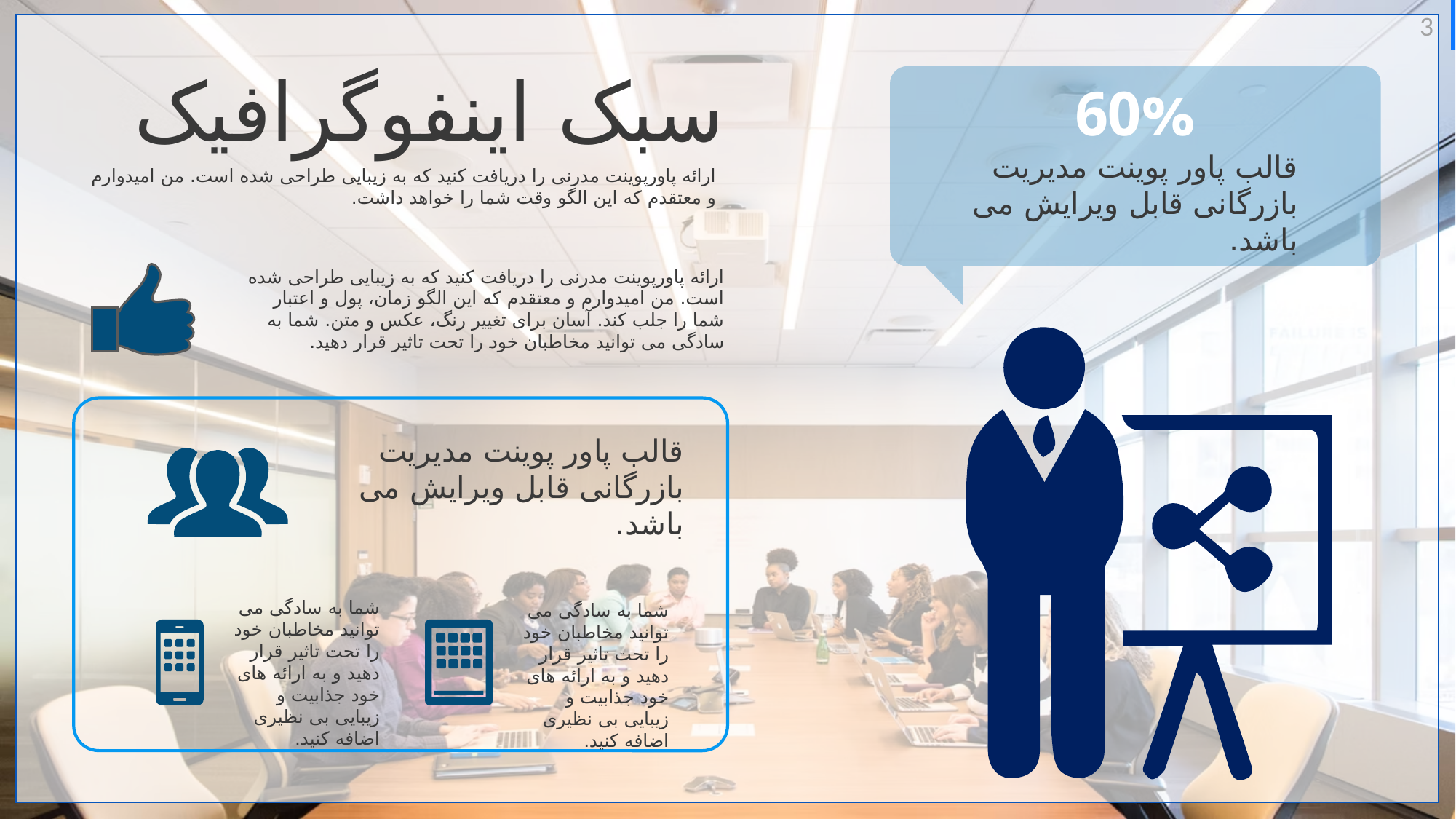

سبک اینفوگرافیک

60%
ارائه پاورپوینت مدرنی را دریافت کنید که به زیبایی طراحی شده است. من امیدوارم و معتقدم که این الگو وقت شما را خواهد داشت.
قالب پاور پوینت مدیریت بازرگانی قابل ویرایش می باشد.
ارائه پاورپوینت مدرنی را دریافت کنید که به زیبایی طراحی شده است. من امیدوارم و معتقدم که این الگو زمان، پول و اعتبار شما را جلب کند. آسان برای تغییر رنگ، عکس و متن. شما به سادگی می توانید مخاطبان خود را تحت تاثیر قرار دهید.

قالب پاور پوینت مدیریت بازرگانی قابل ویرایش می باشد.
شما به سادگی می توانید مخاطبان خود را تحت تاثیر قرار دهید و به ارائه های خود جذابیت و زیبایی بی نظیری اضافه کنید.
شما به سادگی می توانید مخاطبان خود را تحت تاثیر قرار دهید و به ارائه های خود جذابیت و زیبایی بی نظیری اضافه کنید.